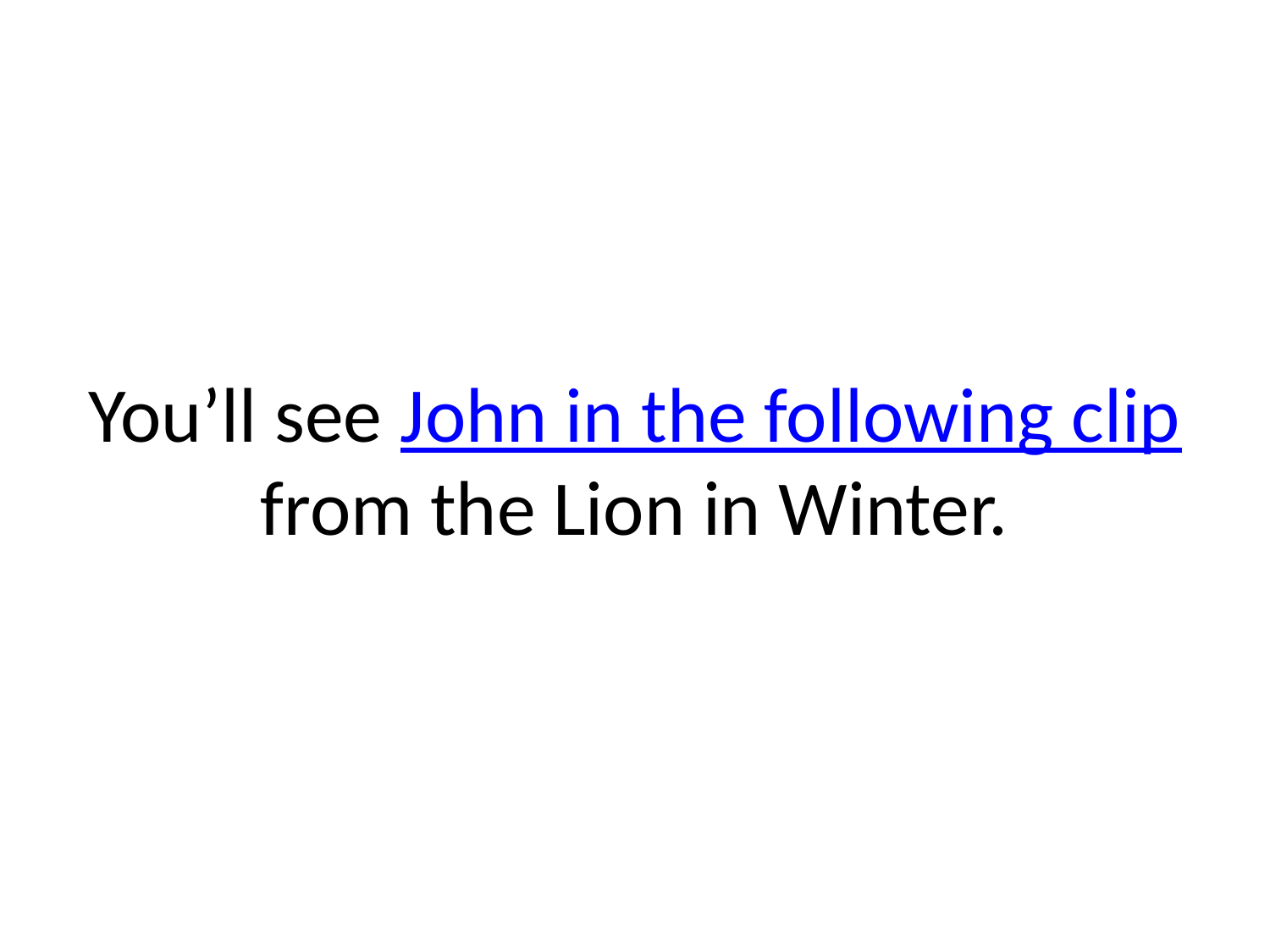

# You’ll see John in the following clip from the Lion in Winter.